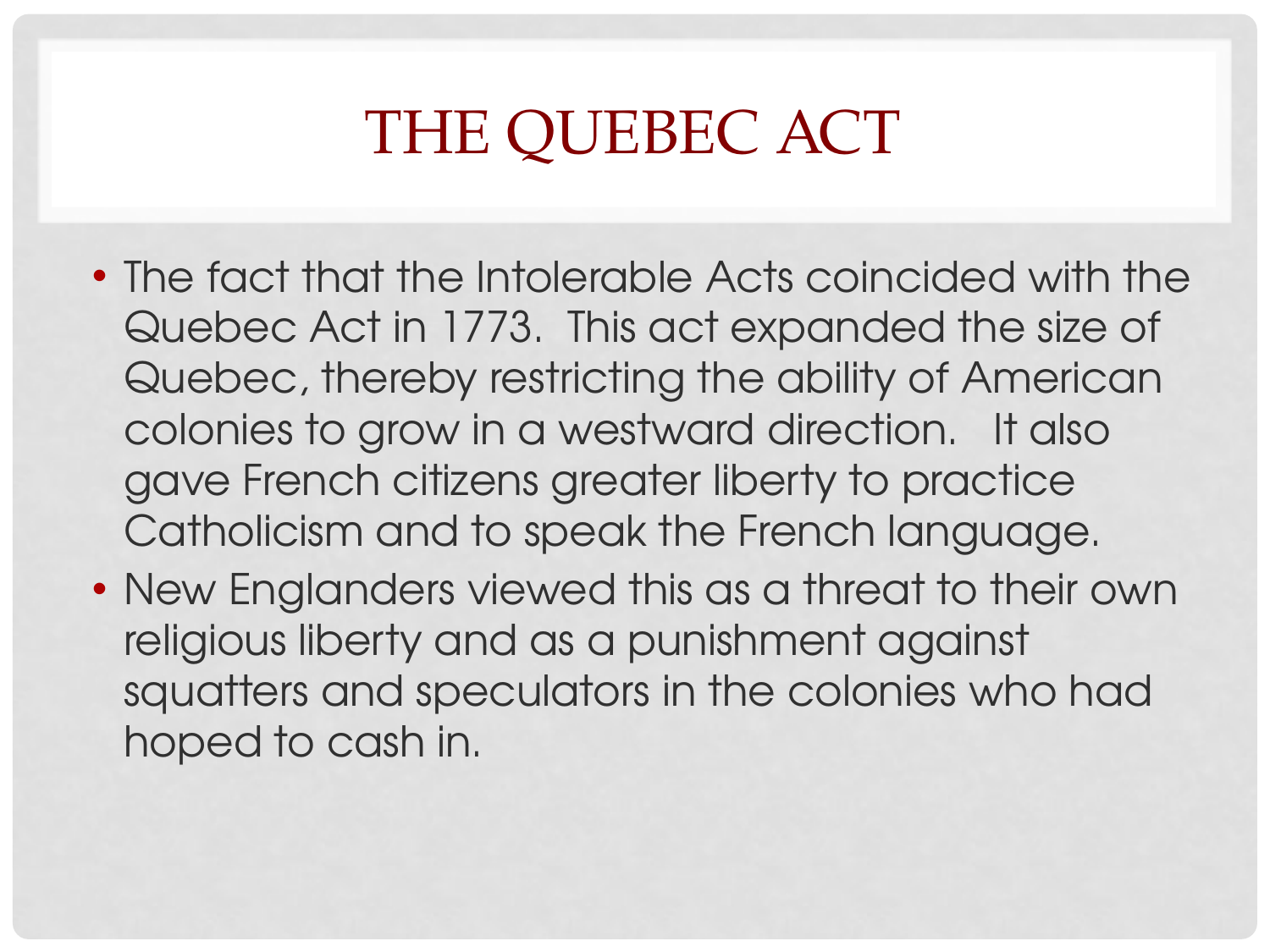

# The quebec act
The fact that the Intolerable Acts coincided with the Quebec Act in 1773.  This act expanded the size of Quebec, thereby restricting the ability of American colonies to grow in a westward direction.   It also gave French citizens greater liberty to practice Catholicism and to speak the French language.
New Englanders viewed this as a threat to their own religious liberty and as a punishment against squatters and speculators in the colonies who had hoped to cash in.